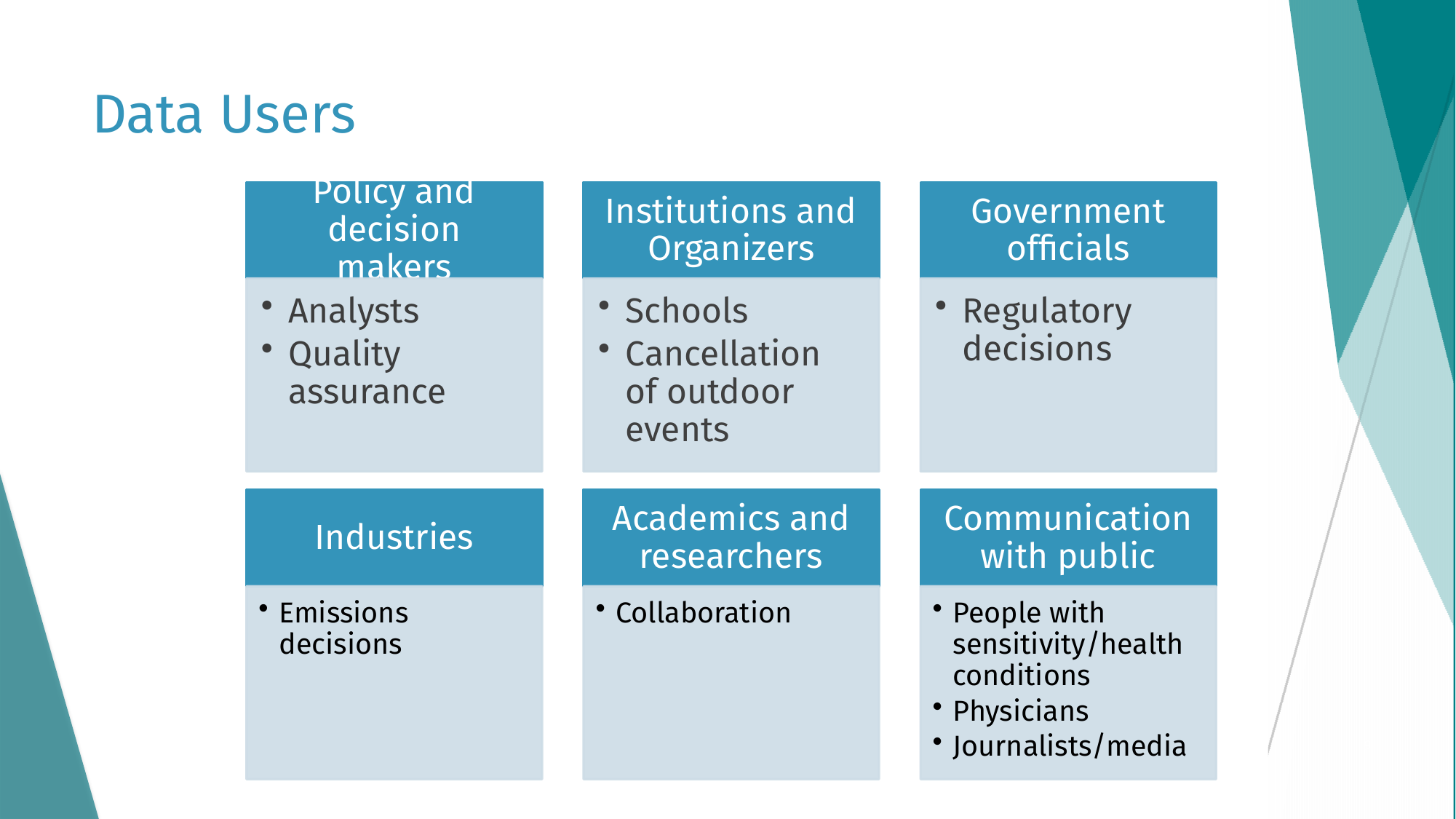

Policy and decision makers​
Analysts​
Quality assurance ​
Institutions and Organizers​
Schools​
Cancellation of outdoor events
Government officials​
Regulatory decisions​
# Data Users
Industries​
Emissions decisions
Academics and researchers​
Collaboration
Communication with public
People with sensitivity/health conditions
Physicians
Journalists/media
9